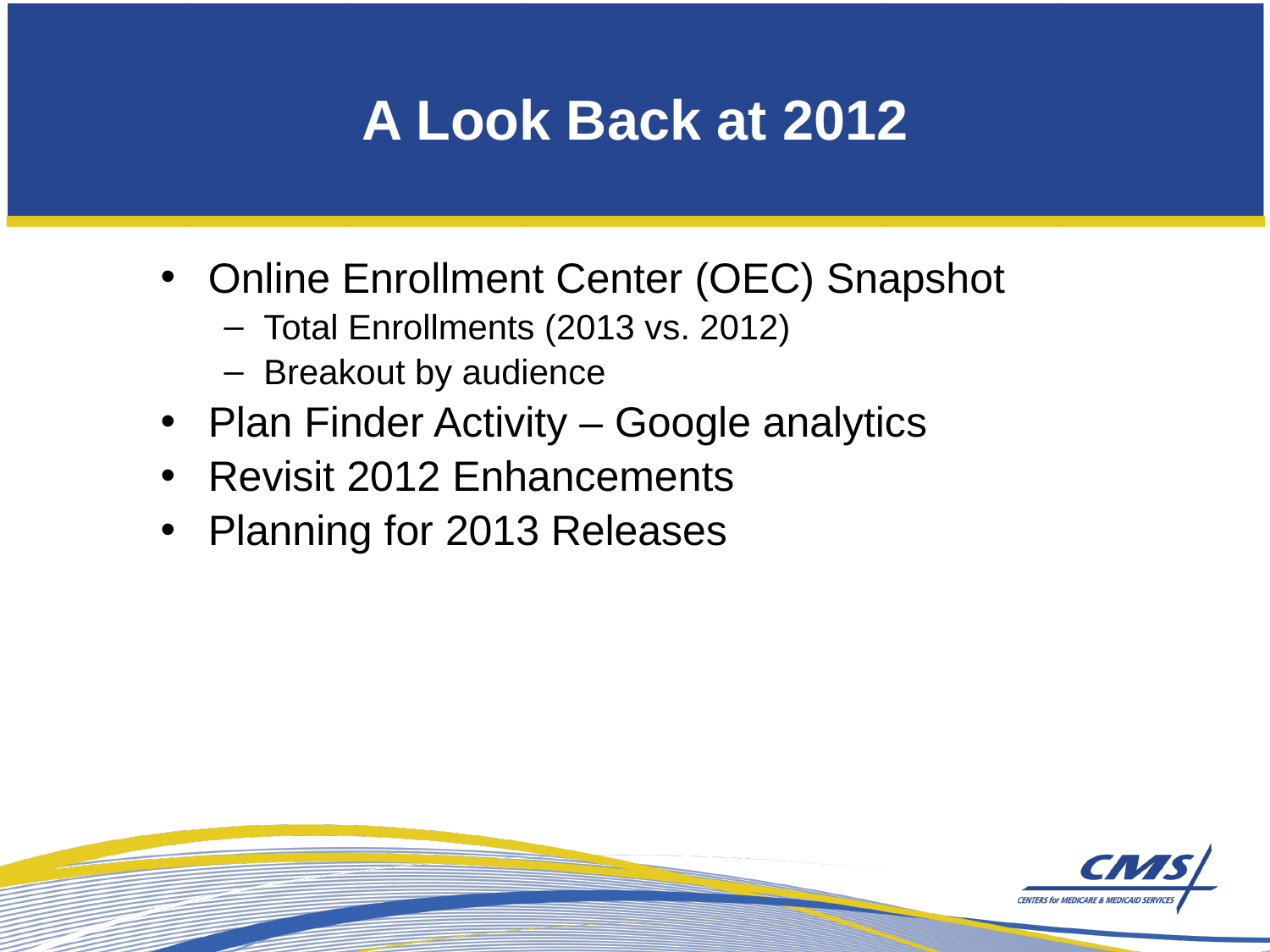

# A Look Back at 2012
Online Enrollment Center (OEC) Snapshot
Total Enrollments (2013 vs. 2012)
Breakout by audience
Plan Finder Activity – Google analytics
Revisit 2012 Enhancements
Planning for 2013 Releases